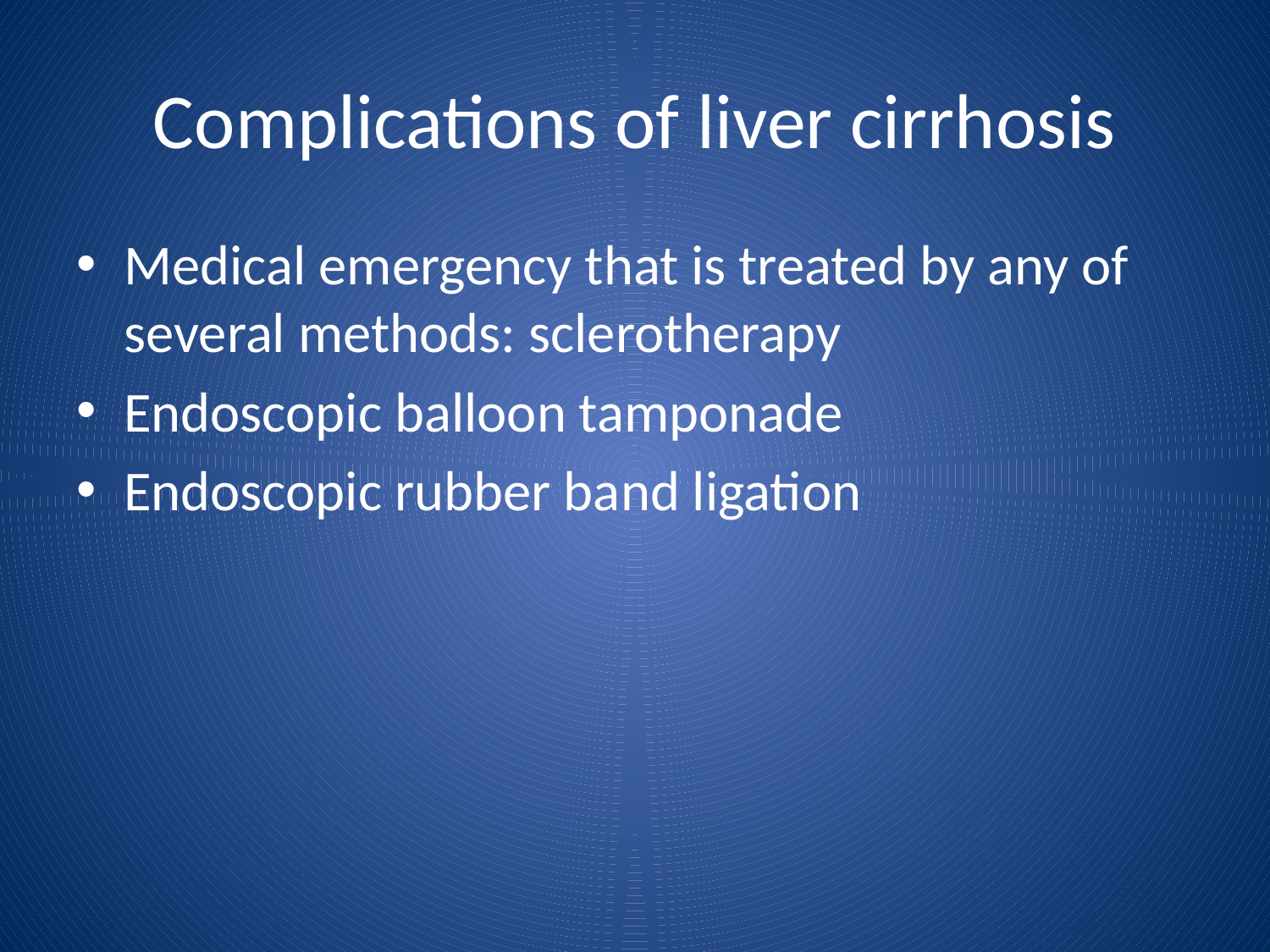

# Complications of liver cirrhosis
Medical emergency that is treated by any of several methods: sclerotherapy
Endoscopic balloon tamponade
Endoscopic rubber band ligation